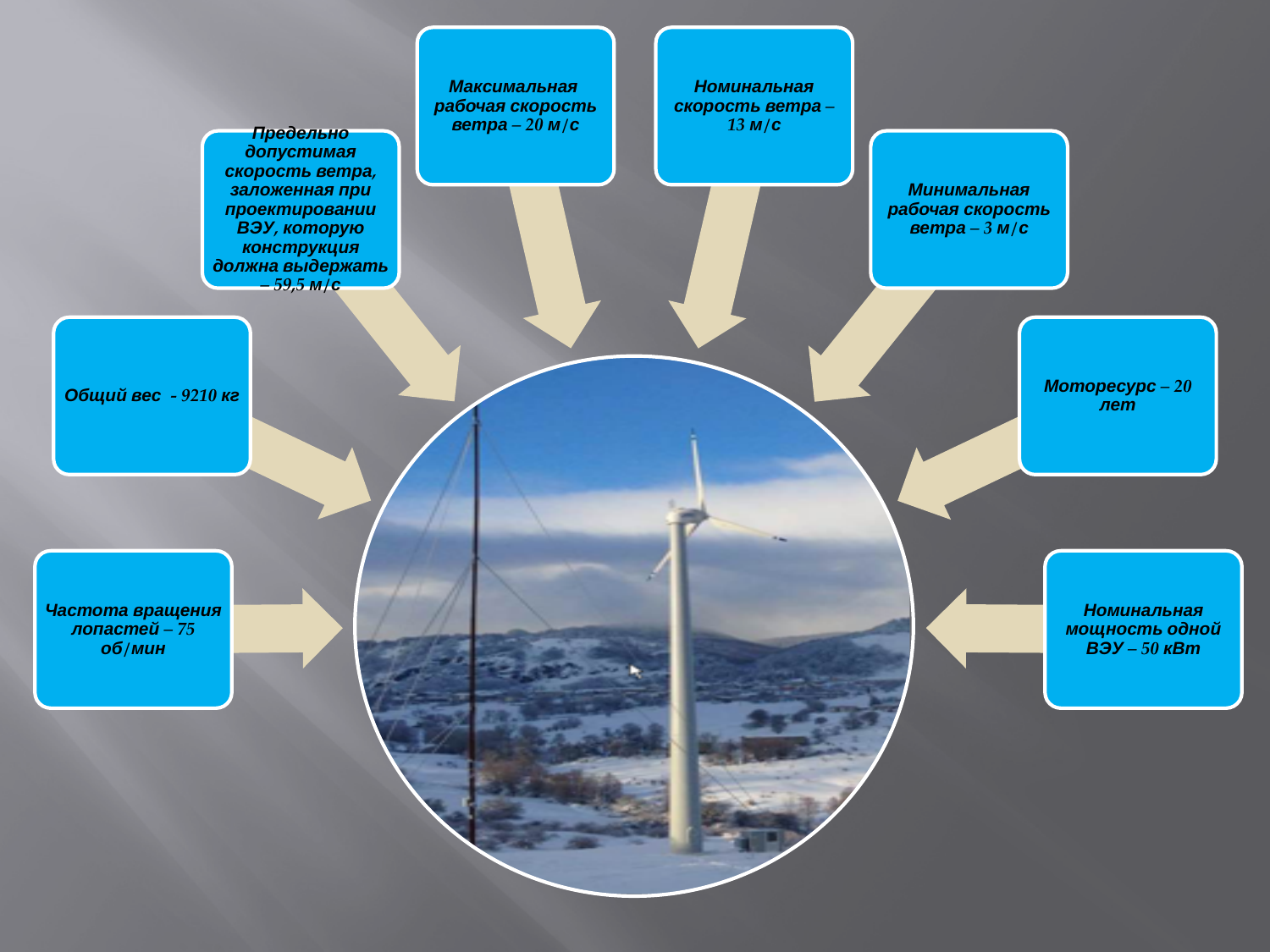

Частота вращения лопастей – 75 об/мин
Общий вес  - 9210 кг
Предельно допустимая скорость ветра, заложенная при проектировании ВЭУ, которую конструкция должна выдержать – 59,5 м/с
Максимальная  рабочая скорость ветра – 20 м/с
Номинальная скорость ветра – 13 м/с
Минимальная рабочая скорость ветра – 3 м/с
Моторесурс – 20 лет
Номинальная мощность одной ВЭУ – 50 кВт
#